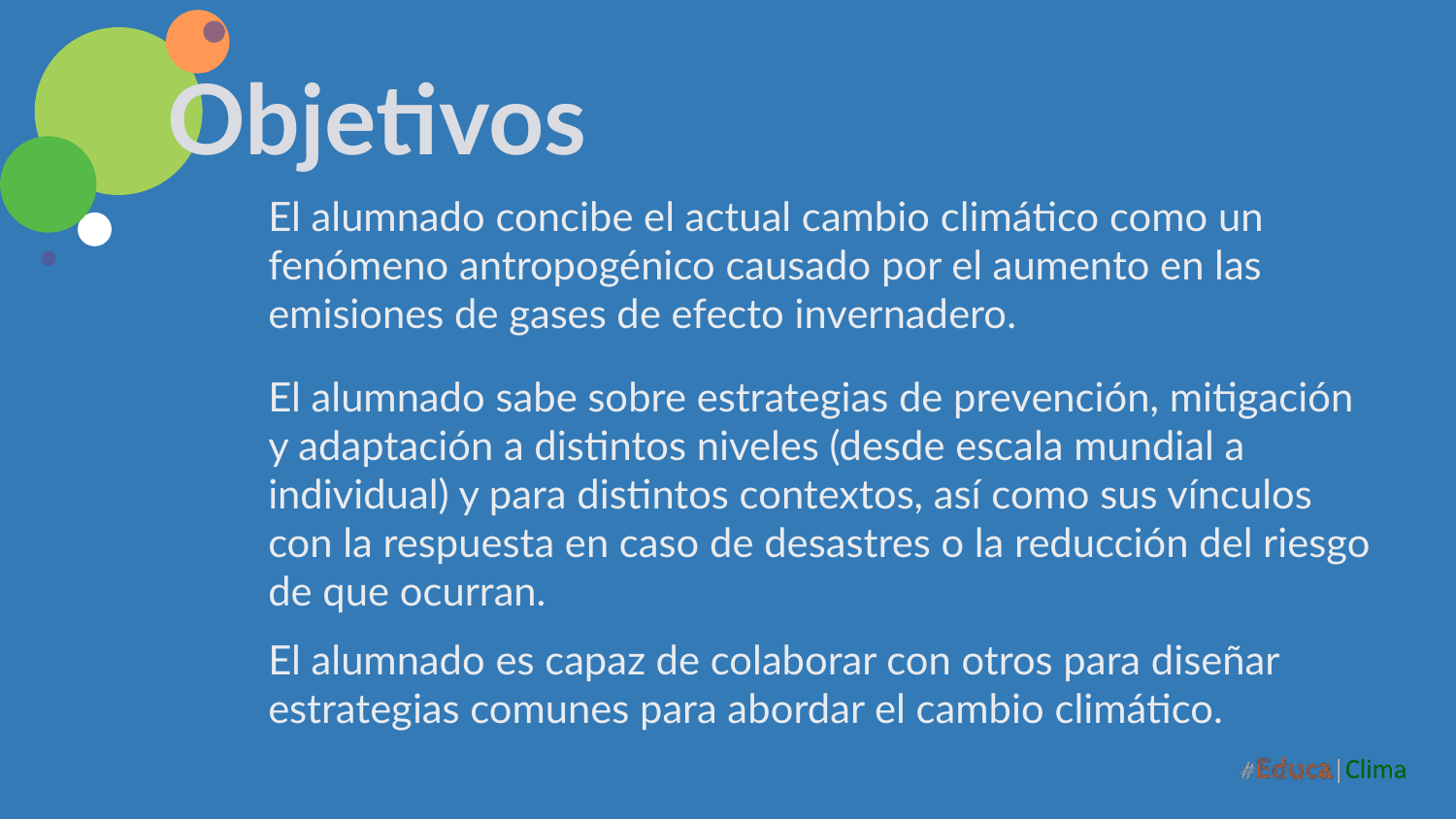

Objetivos

El alumnado concibe el actual cambio climático como un fenómeno antropogénico causado por el aumento en las emisiones de gases de efecto invernadero.

El alumnado sabe sobre estrategias de prevención, mitigación y adaptación a distintos niveles (desde escala mundial a individual) y para distintos contextos, así como sus vínculos con la respuesta en caso de desastres o la reducción del riesgo de que ocurran.

El alumnado es capaz de colaborar con otros para diseñar estrategias comunes para abordar el cambio climático.